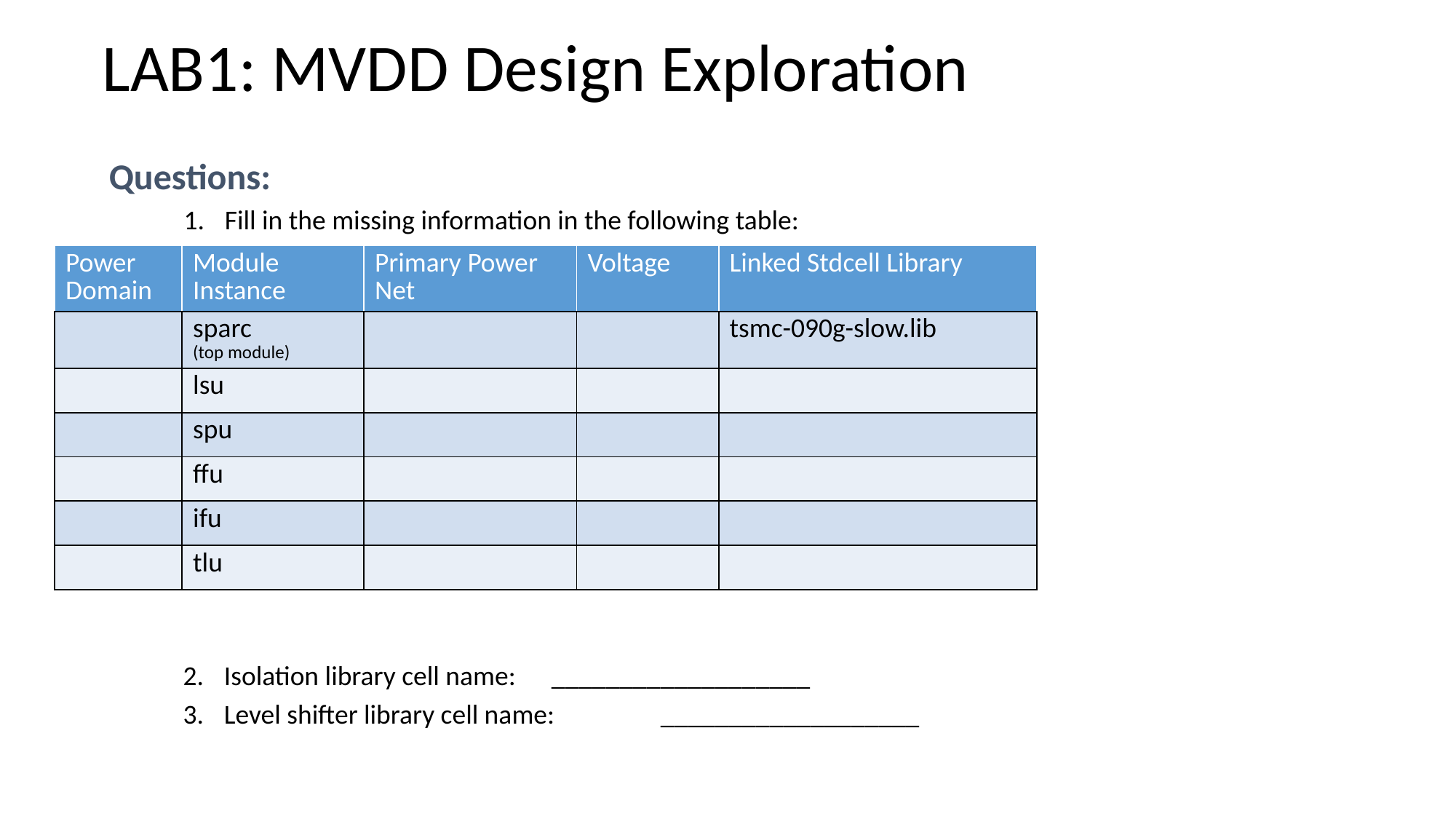

# LAB1: MVDD Design Exploration
Questions:
Fill in the missing information in the following table:

| Power Domain | Module Instance | Primary Power Net | Voltage | Linked Stdcell Library |
| --- | --- | --- | --- | --- |
|  | sparc (top module) |  |  | tsmc-090g-slow.lib |
|  | lsu |  |  |  |
|  | spu |  |  |  |
|  | ffu |  |  |  |
|  | ifu |  |  |  |
|  | tlu |  |  |  |
Isolation library cell name:     	___________________
Level shifter library cell name:	___________________